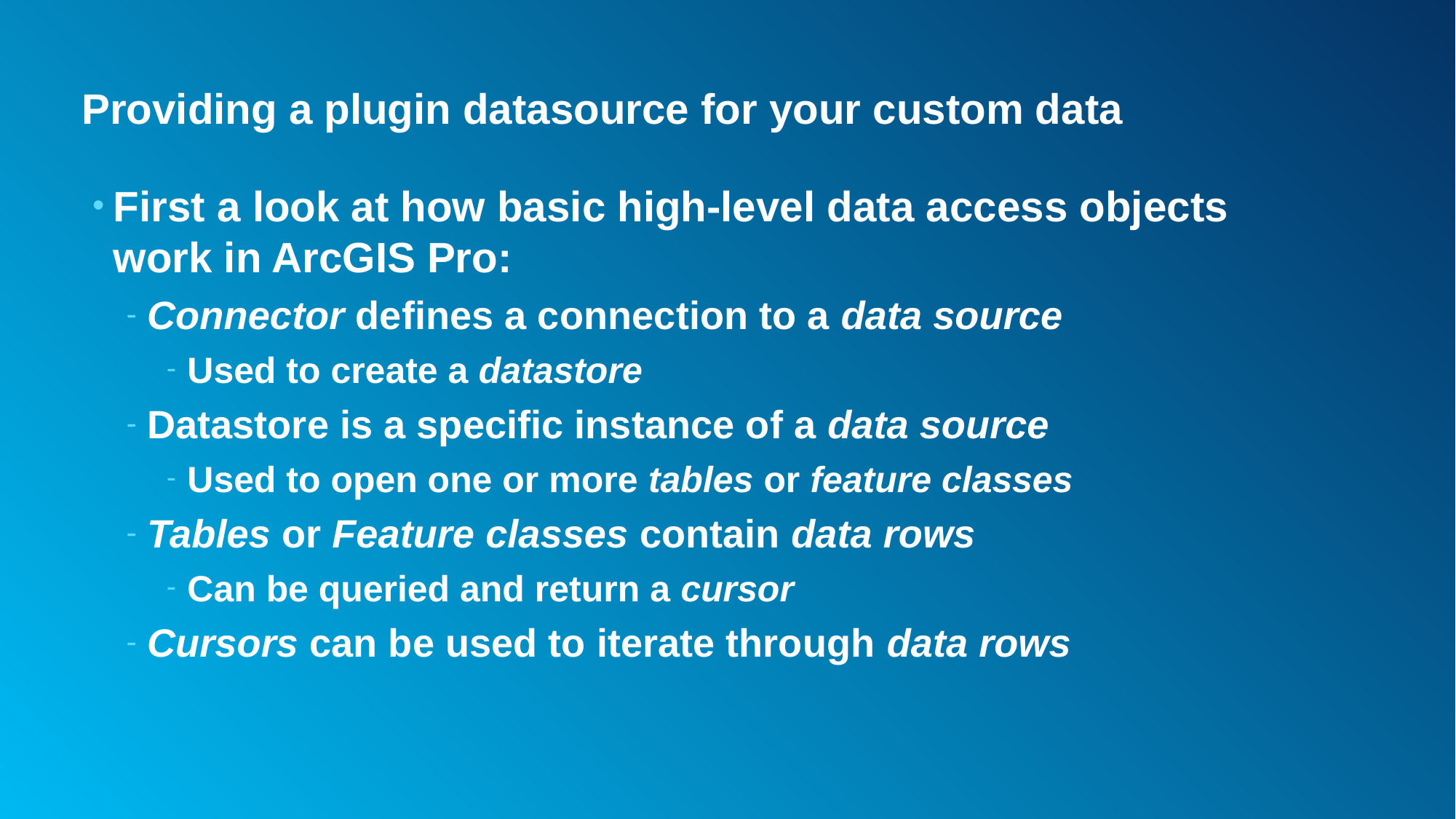

# Providing a plugin datasource for your custom data
First a look at how basic high-level data access objects work in ArcGIS Pro:
Connector defines a connection to a data source
Used to create a datastore
Datastore is a specific instance of a data source
Used to open one or more tables or feature classes
Tables or Feature classes contain data rows
Can be queried and return a cursor
Cursors can be used to iterate through data rows